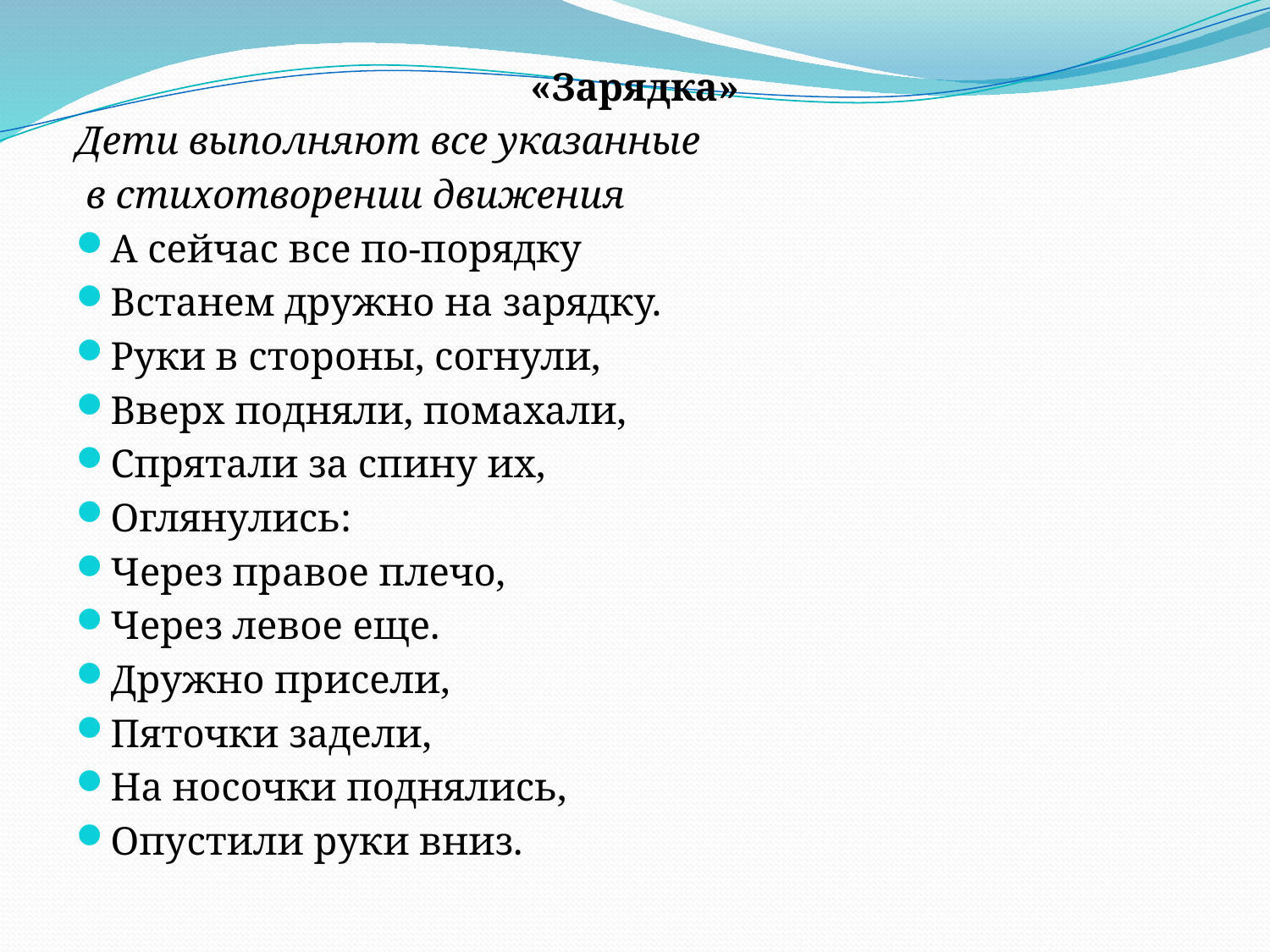

«Зарядка»
Дети выполняют все указанные
 в стихотворении движения
А сейчас все по-порядку
Встанем дружно на зарядку.
Руки в стороны, согнули,
Вверх подняли, помахали,
Спрятали за спину их,
Оглянулись:
Через правое плечо,
Через левое еще.
Дружно присели,
Пяточки задели,
На носочки поднялись,
Опустили руки вниз.